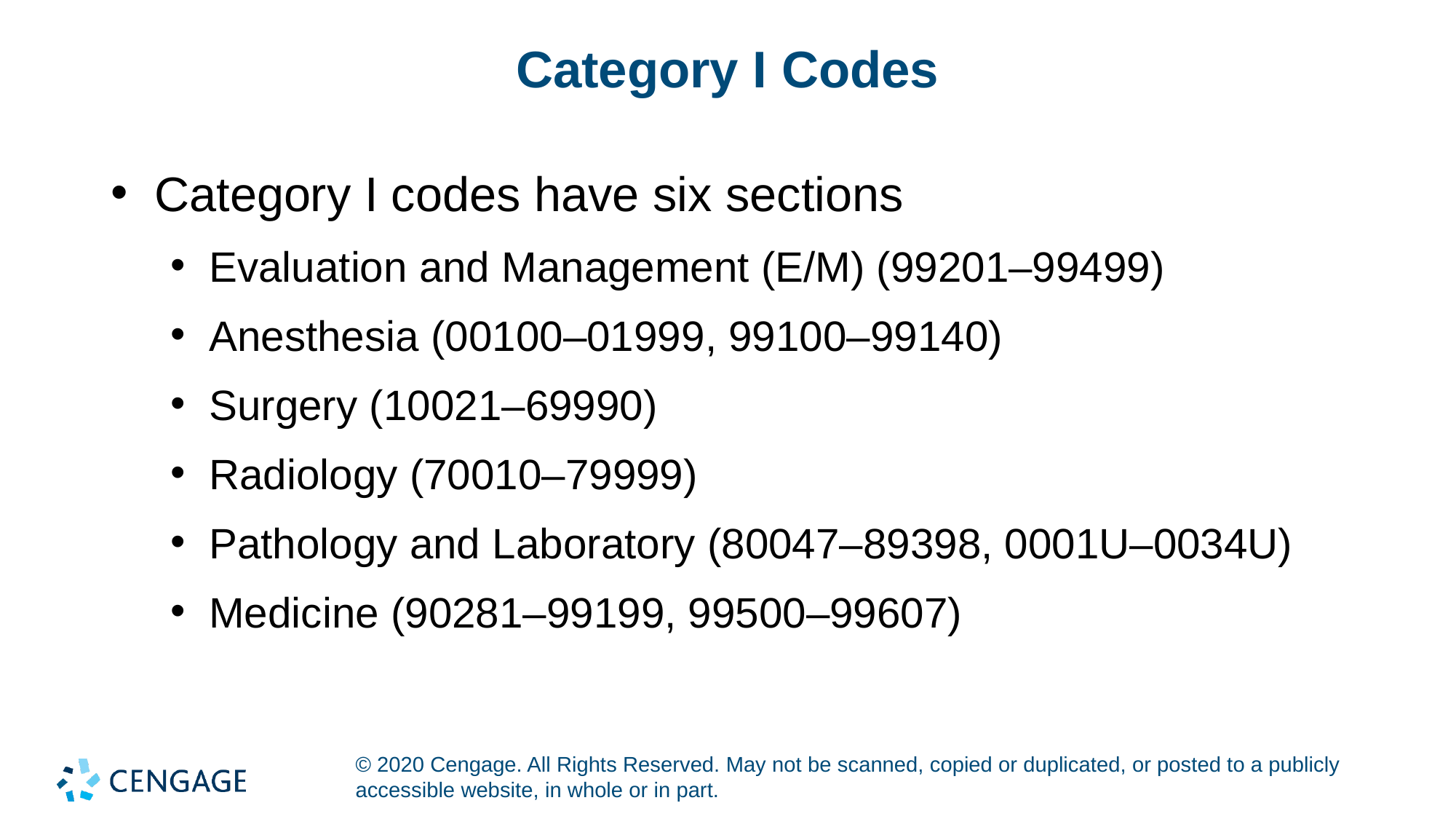

# Category I Codes
Category I codes have six sections
Evaluation and Management (E/M) (99201–99499)
Anesthesia (00100–01999, 99100–99140)
Surgery (10021–69990)
Radiology (70010–79999)
Pathology and Laboratory (80047–89398, 0001U–0034U)
Medicine (90281–99199, 99500–99607)